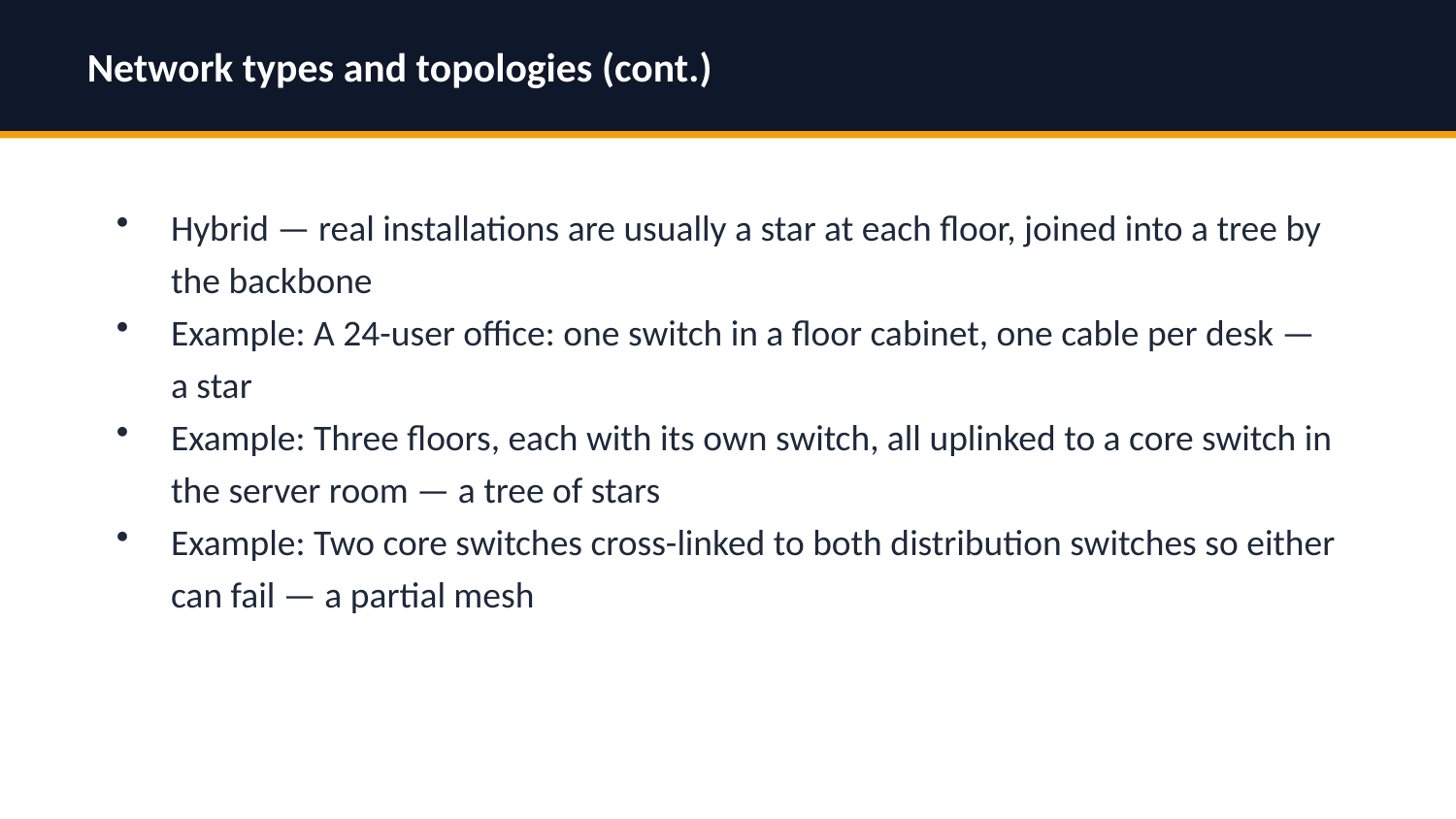

Network types and topologies (cont.)

Hybrid — real installations are usually a star at each floor, joined into a tree by the backbone
Example: A 24-user office: one switch in a floor cabinet, one cable per desk — a star
Example: Three floors, each with its own switch, all uplinked to a core switch in the server room — a tree of stars
Example: Two core switches cross-linked to both distribution switches so either can fail — a partial mesh